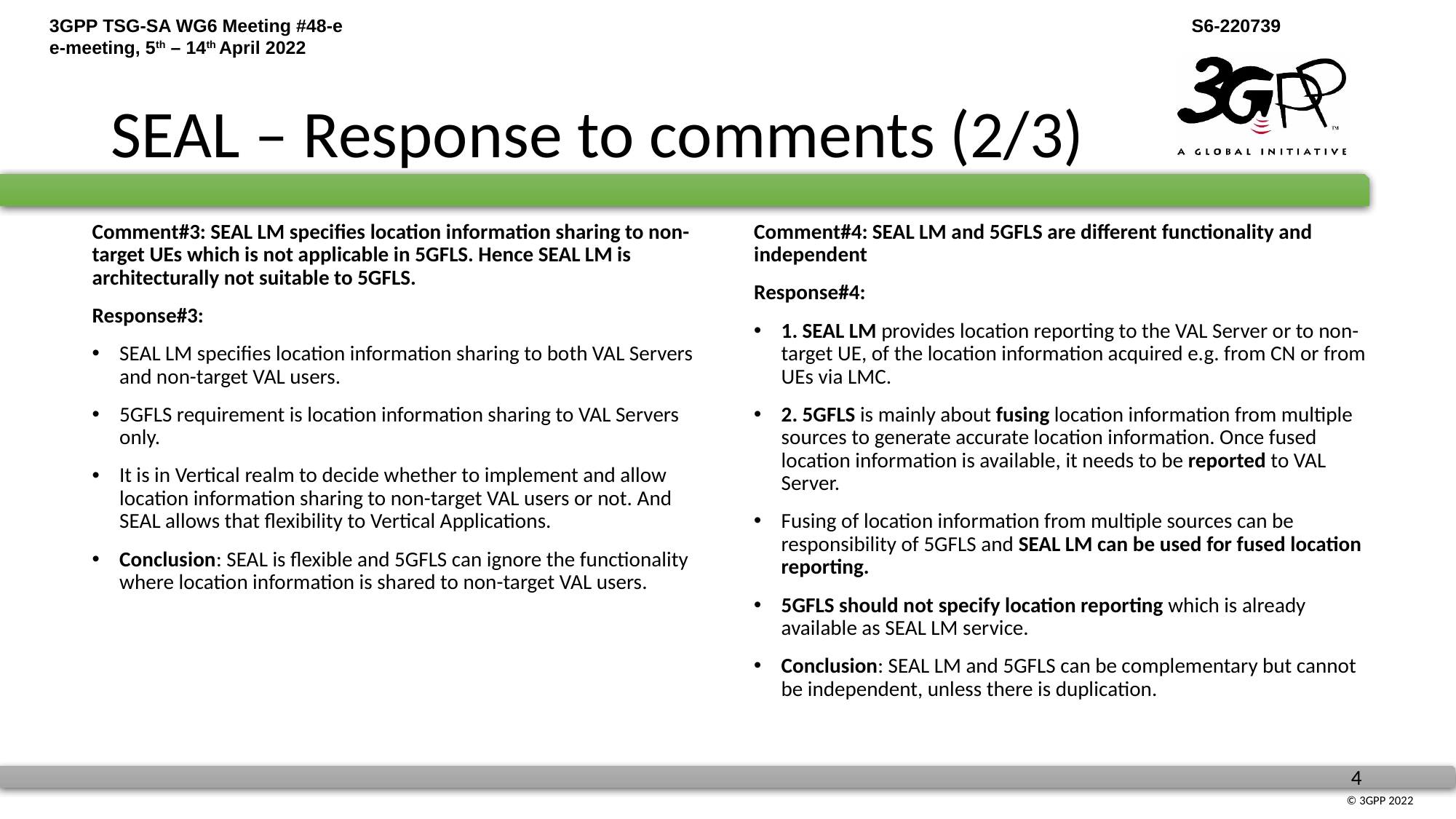

# SEAL – Response to comments (2/3)
Comment#3: SEAL LM specifies location information sharing to non-target UEs which is not applicable in 5GFLS. Hence SEAL LM is architecturally not suitable to 5GFLS.
Response#3:
SEAL LM specifies location information sharing to both VAL Servers and non-target VAL users.
5GFLS requirement is location information sharing to VAL Servers only.
It is in Vertical realm to decide whether to implement and allow location information sharing to non-target VAL users or not. And SEAL allows that flexibility to Vertical Applications.
Conclusion: SEAL is flexible and 5GFLS can ignore the functionality where location information is shared to non-target VAL users.
Comment#4: SEAL LM and 5GFLS are different functionality and independent
Response#4:
1. SEAL LM provides location reporting to the VAL Server or to non-target UE, of the location information acquired e.g. from CN or from UEs via LMC.
2. 5GFLS is mainly about fusing location information from multiple sources to generate accurate location information. Once fused location information is available, it needs to be reported to VAL Server.
Fusing of location information from multiple sources can be responsibility of 5GFLS and SEAL LM can be used for fused location reporting.
5GFLS should not specify location reporting which is already available as SEAL LM service.
Conclusion: SEAL LM and 5GFLS can be complementary but cannot be independent, unless there is duplication.